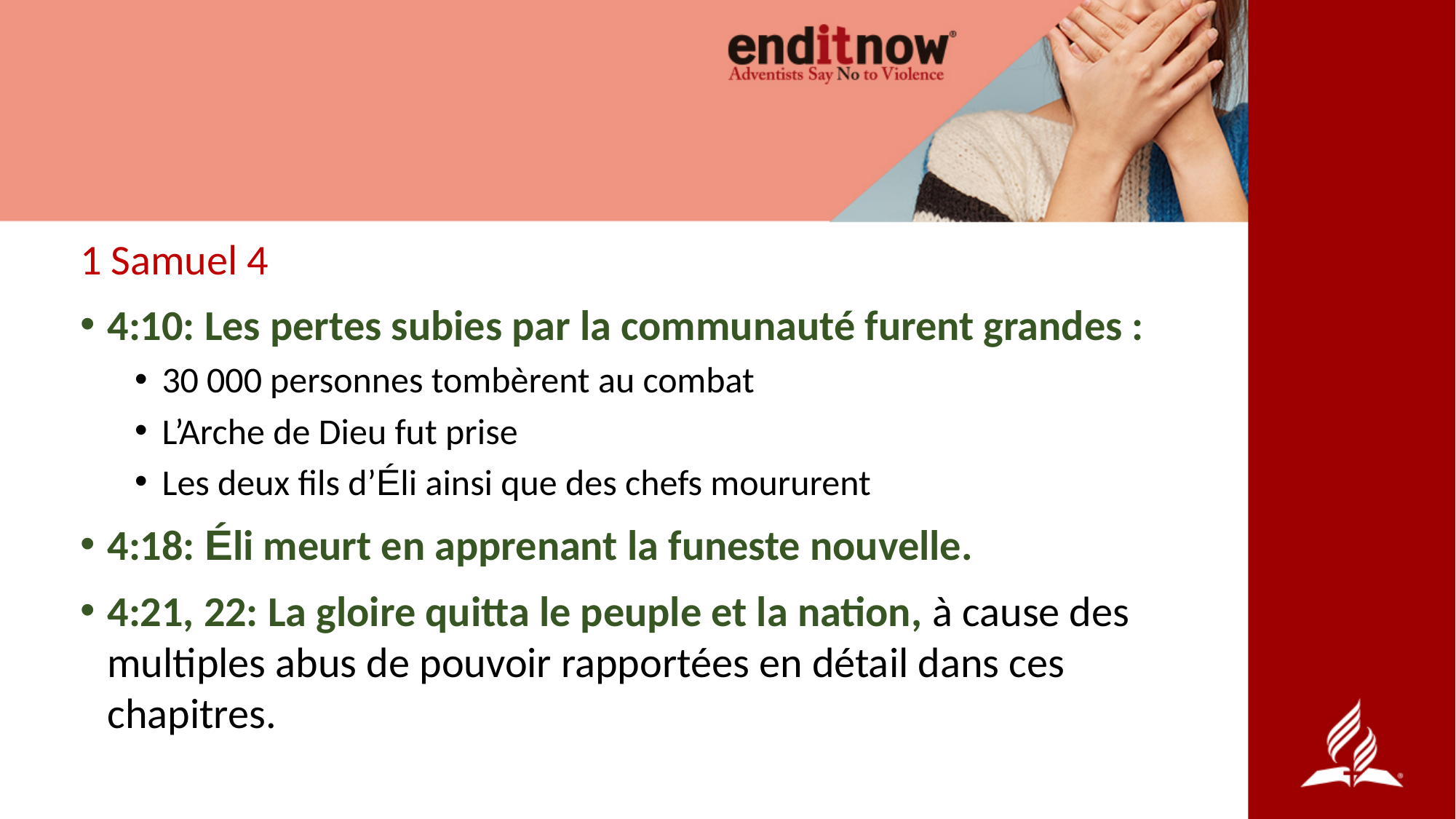

1 Samuel 4
4:10: Les pertes subies par la communauté furent grandes :
30 000 personnes tombèrent au combat
L’Arche de Dieu fut prise
Les deux fils d’Éli ainsi que des chefs moururent
4:18: Éli meurt en apprenant la funeste nouvelle.
4:21, 22: La gloire quitta le peuple et la nation, à cause des multiples abus de pouvoir rapportées en détail dans ces chapitres.